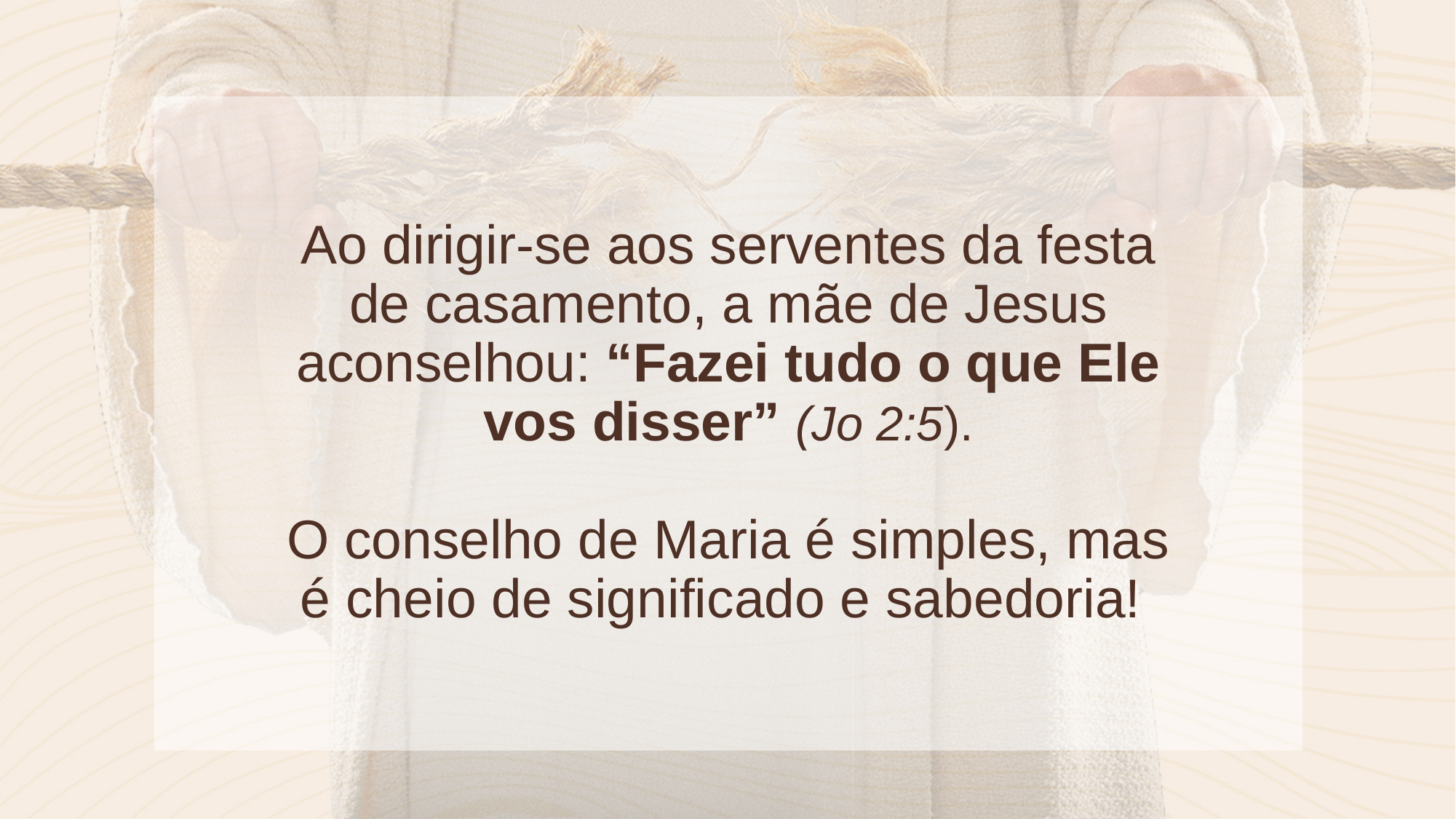

Ao dirigir-se aos serventes da festa de casamento, a mãe de Jesus aconselhou: “Fazei tudo o que Ele vos disser” (Jo 2:5).

O conselho de Maria é simples, mas é cheio de significado e sabedoria!